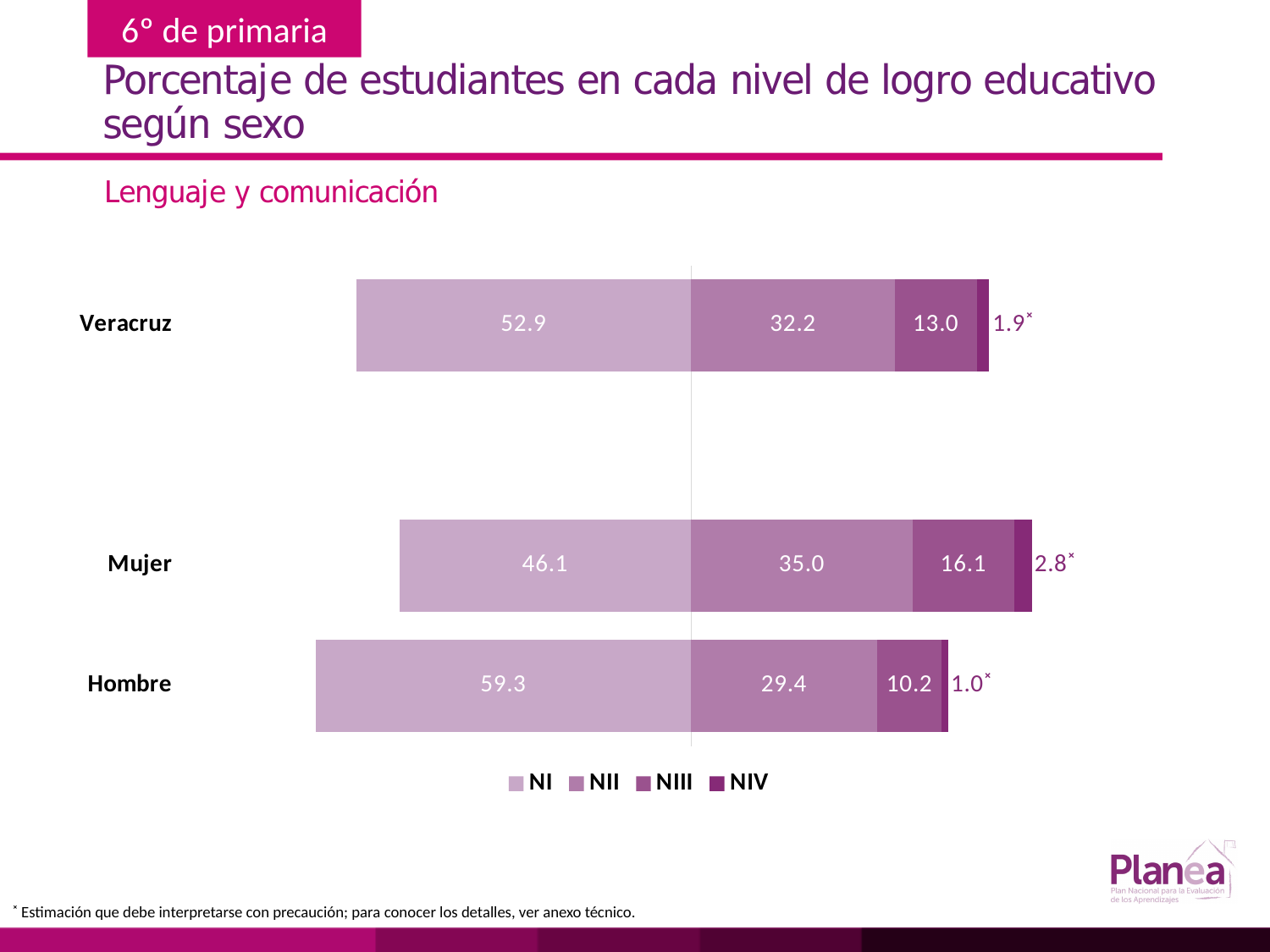

# Porcentaje de estudiantes en cada nivel de logro educativo según sexo

Lenguaje y comunicación

### Chart

| Category |  |  |  |  |
|---|---|---|---|---|
| Hombre | -59.3 | 29.4 | 10.2 | 1.0 |
| Mujer | -46.1 | 35.0 | 16.1 | 2.8 |
|  | None | None | None | None |
| Veracruz | -52.9 | 32.2 | 13.0 | 1.9 |
˟ Estimación que debe interpretarse con precaución; para conocer los detalles, ver anexo técnico.